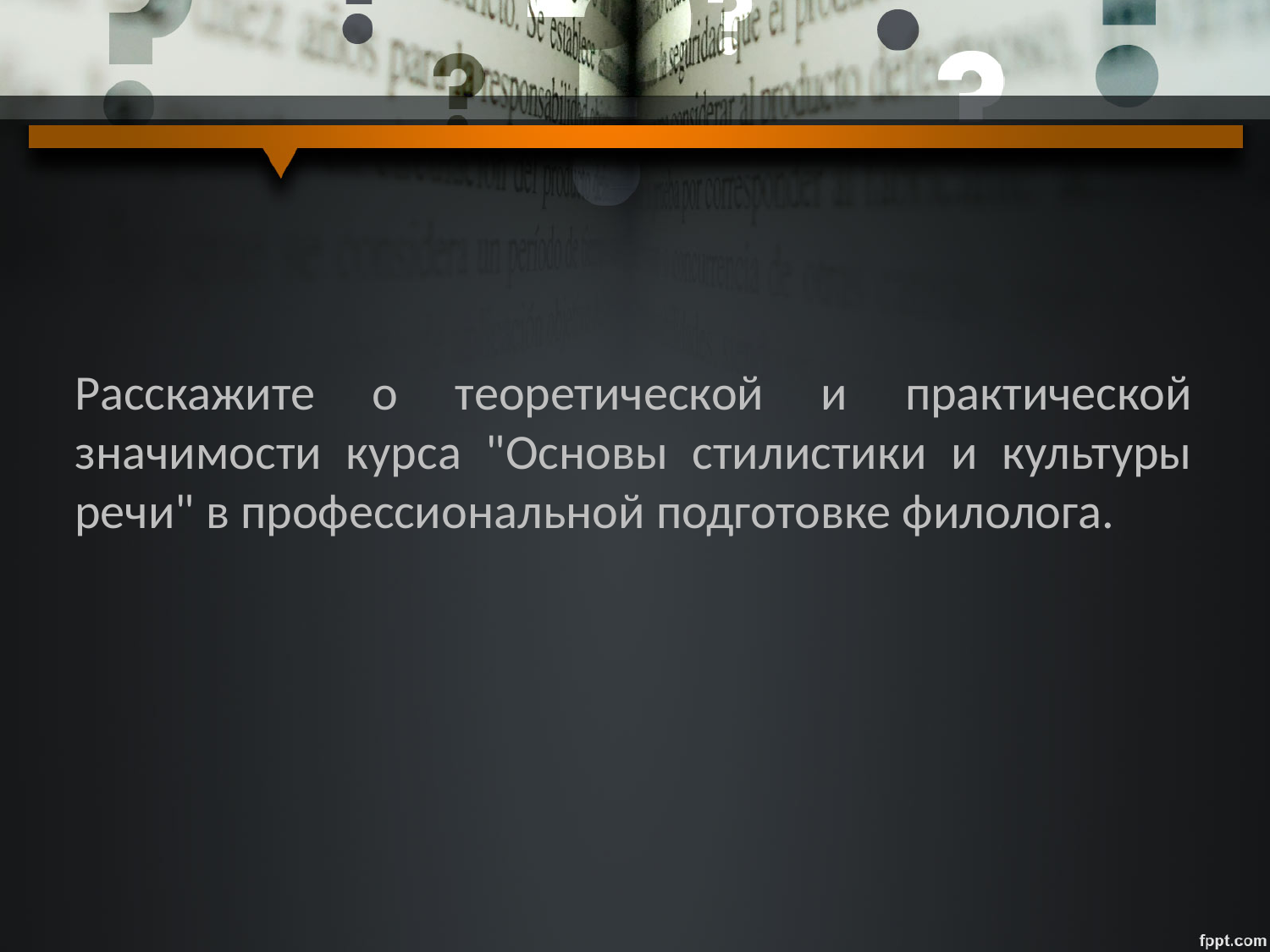

#

Расскажите о теоретической и практической значимости курса "Основы стилистики и культуры речи" в профессиональной подготовке филолога.